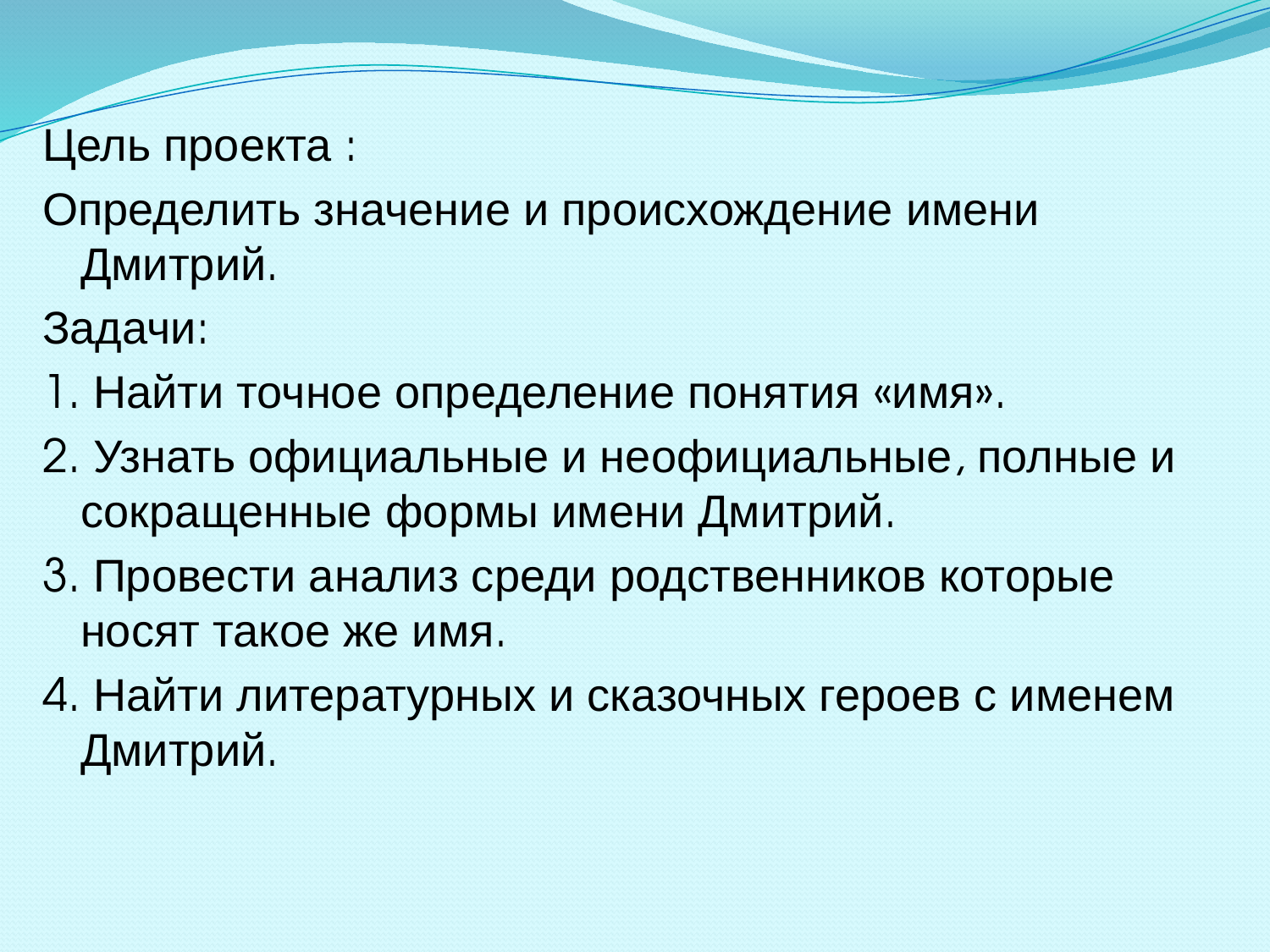

Цель проекта :
Определить значение и происхождение имени Дмитрий.
Задачи:
1. Найти точное определение понятия «имя».
2. Узнать официальные и неофициальные, полные и сокращенные формы имени Дмитрий.
3. Провести анализ среди родственников которые носят такое же имя.
4. Найти литературных и сказочных героев с именем Дмитрий.